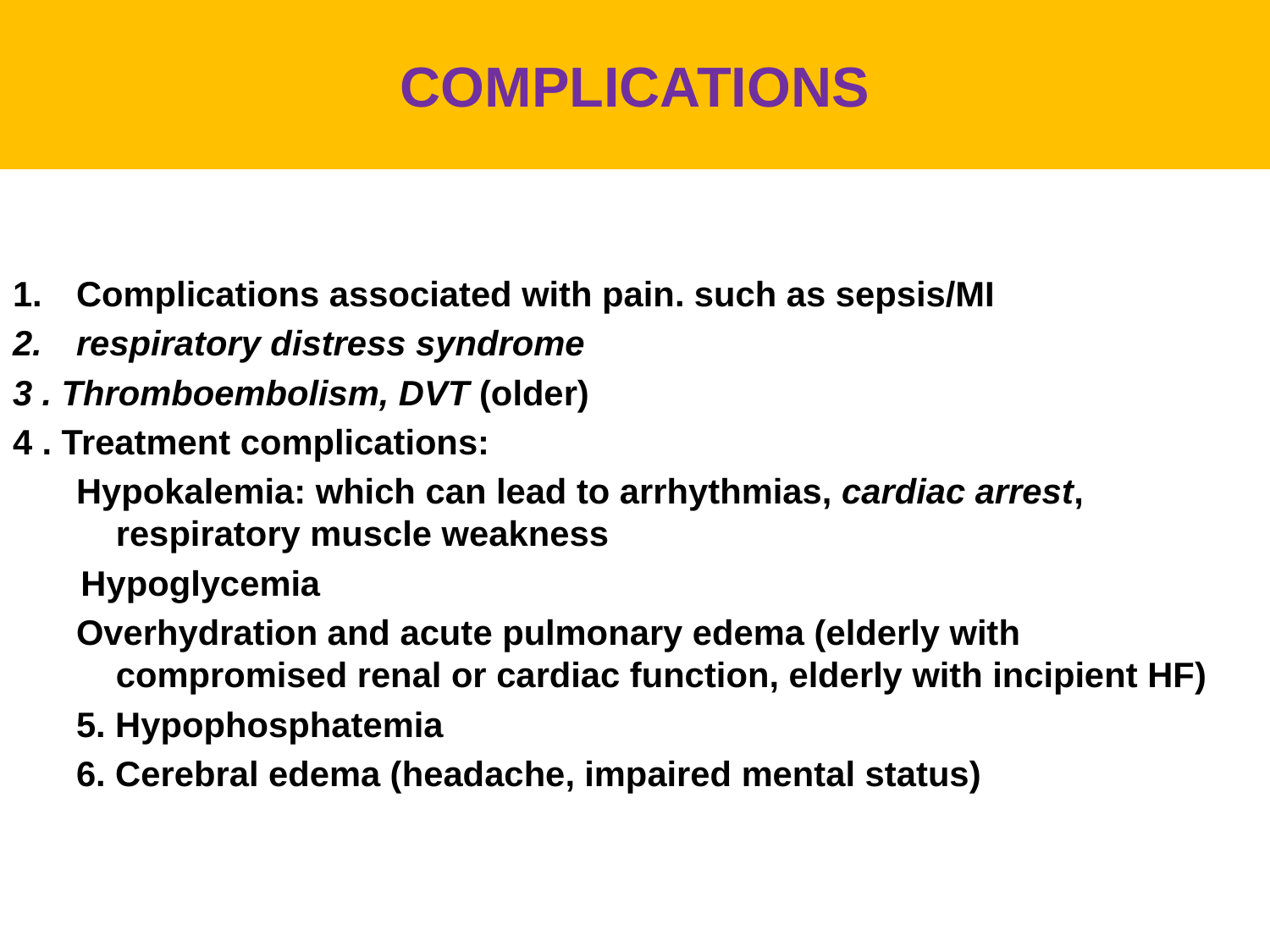

# COMPLICATIONS

Complications associated with pain. such as sepsis/MI
respiratory distress syndrome
3 . Thromboembolism, DVT (older)
4 . Treatment complications:
Hypokalemia: which can lead to arrhythmias, cardiac arrest, respiratory muscle weakness
       Hypoglycemia
Overhydration and acute pulmonary edema (elderly with compromised renal or cardiac function, elderly with incipient HF)
5. Hypophosphatemia
6. Cerebral edema (headache, impaired mental status)